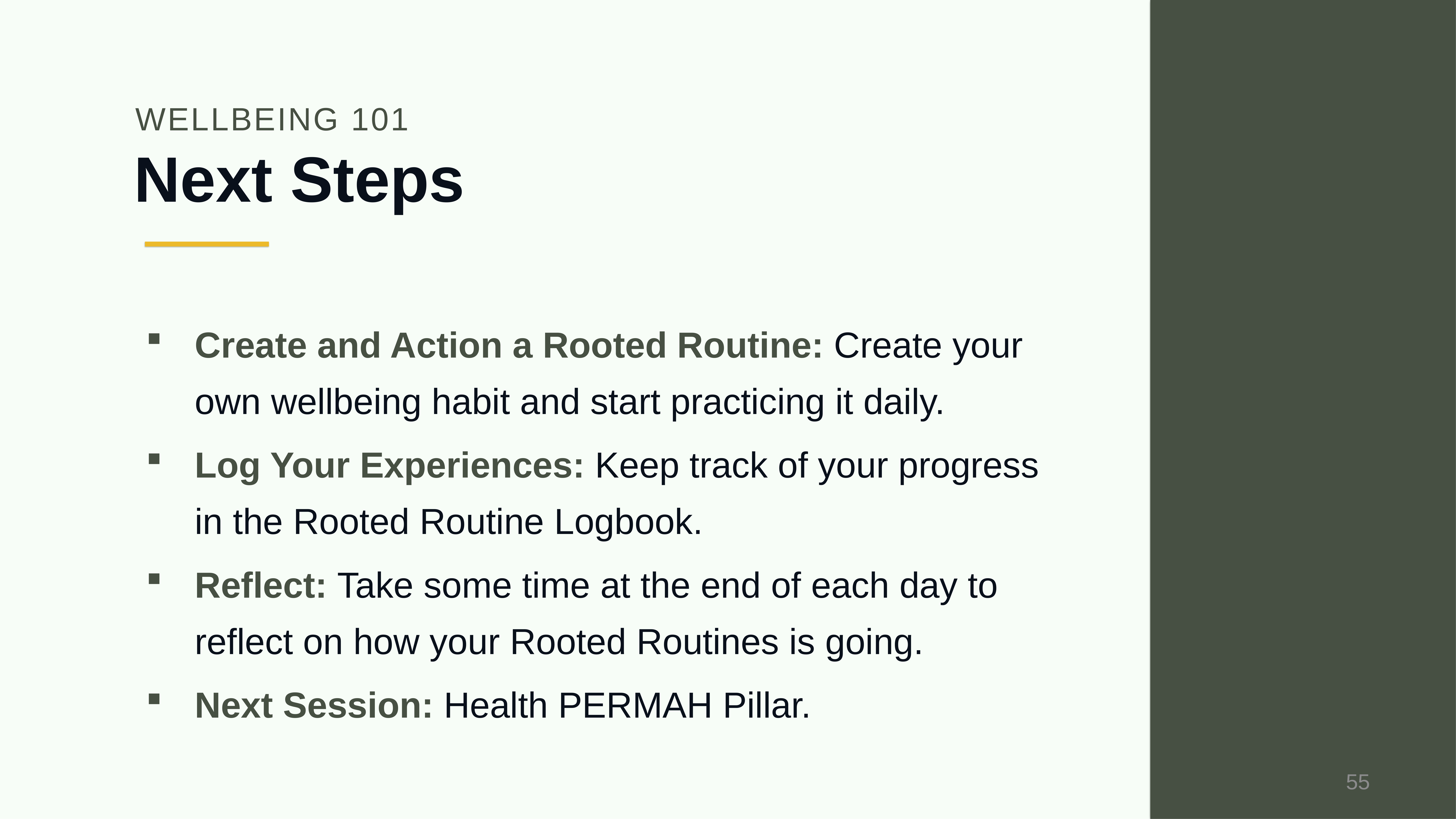

WELLBEING 101
# Next Steps

Create and Action a Rooted Routine: Create your own wellbeing habit and start practicing it daily.
Log Your Experiences: Keep track of your progress in the Rooted Routine Logbook.
Reflect: Take some time at the end of each day to reflect on how your Rooted Routines is going.
Next Session: Health PERMAH Pillar.
55